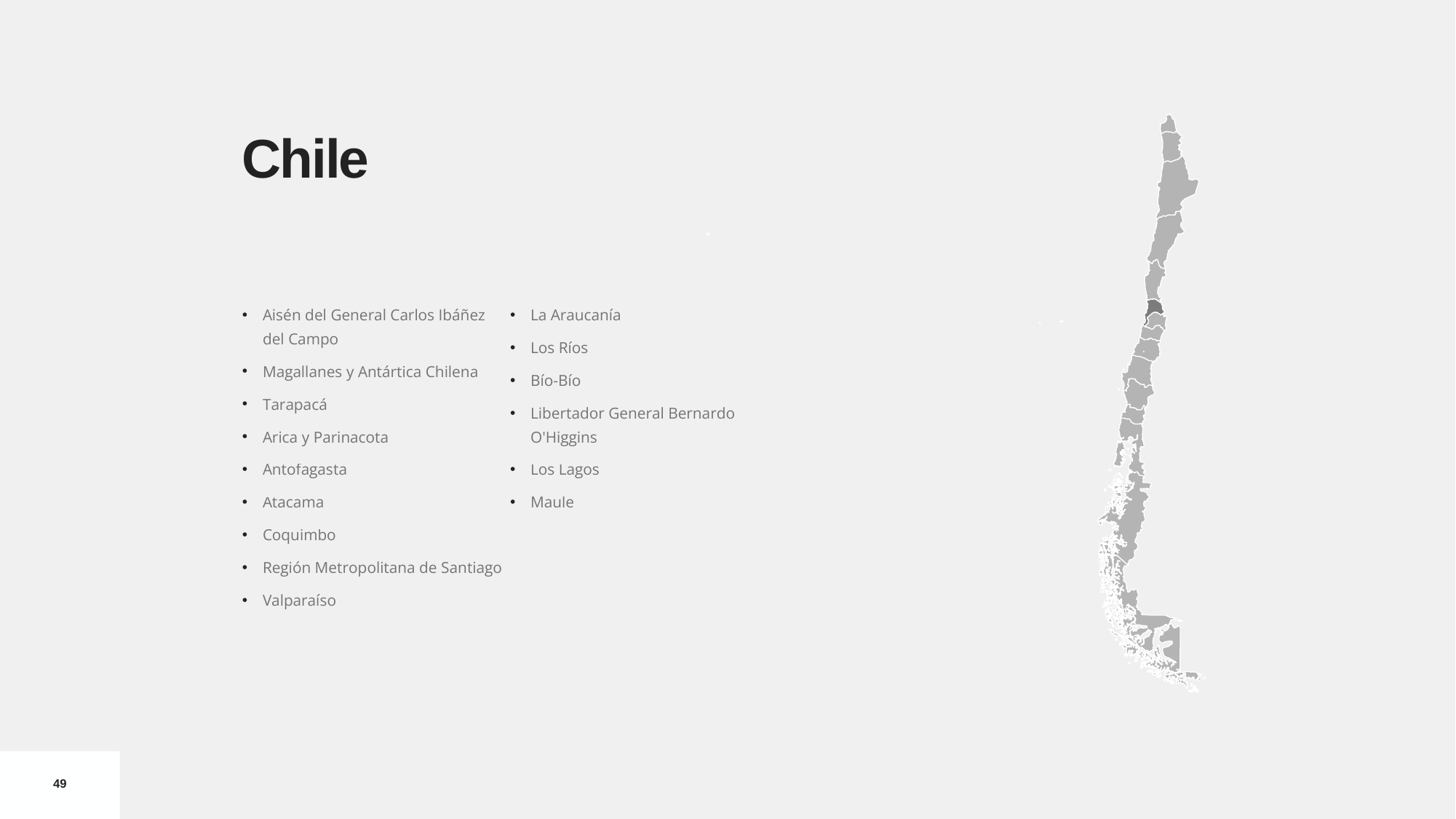

# Chile

Aisén del General Carlos Ibáñez del Campo
Magallanes y Antártica Chilena
Tarapacá
Arica y Parinacota
Antofagasta
Atacama
Coquimbo
Región Metropolitana de Santiago
Valparaíso
La Araucanía
Los Ríos
Bío-Bío
Libertador General Bernardo O'Higgins
Los Lagos
Maule